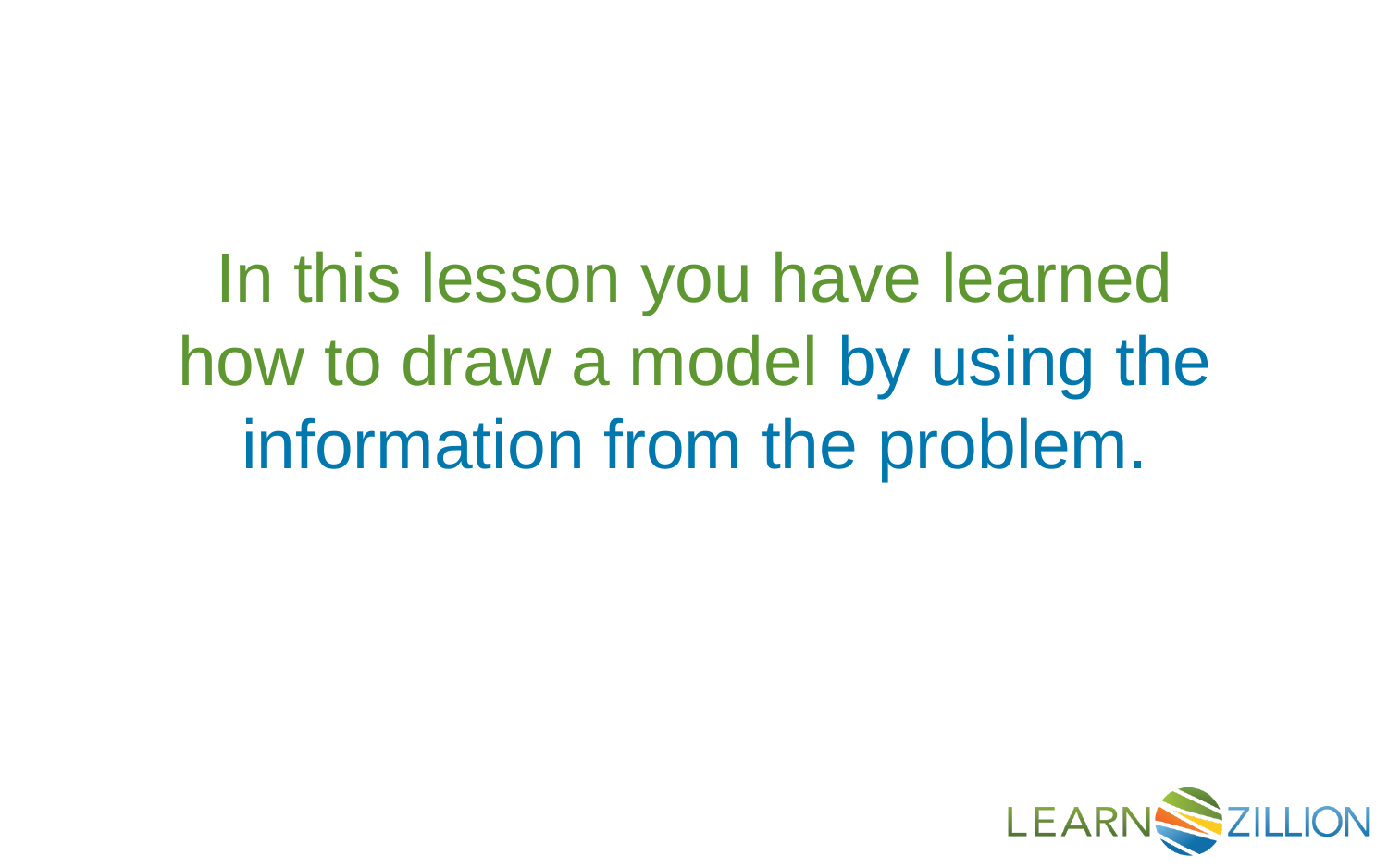

In this lesson you have learned how to draw a model by using the information from the problem.